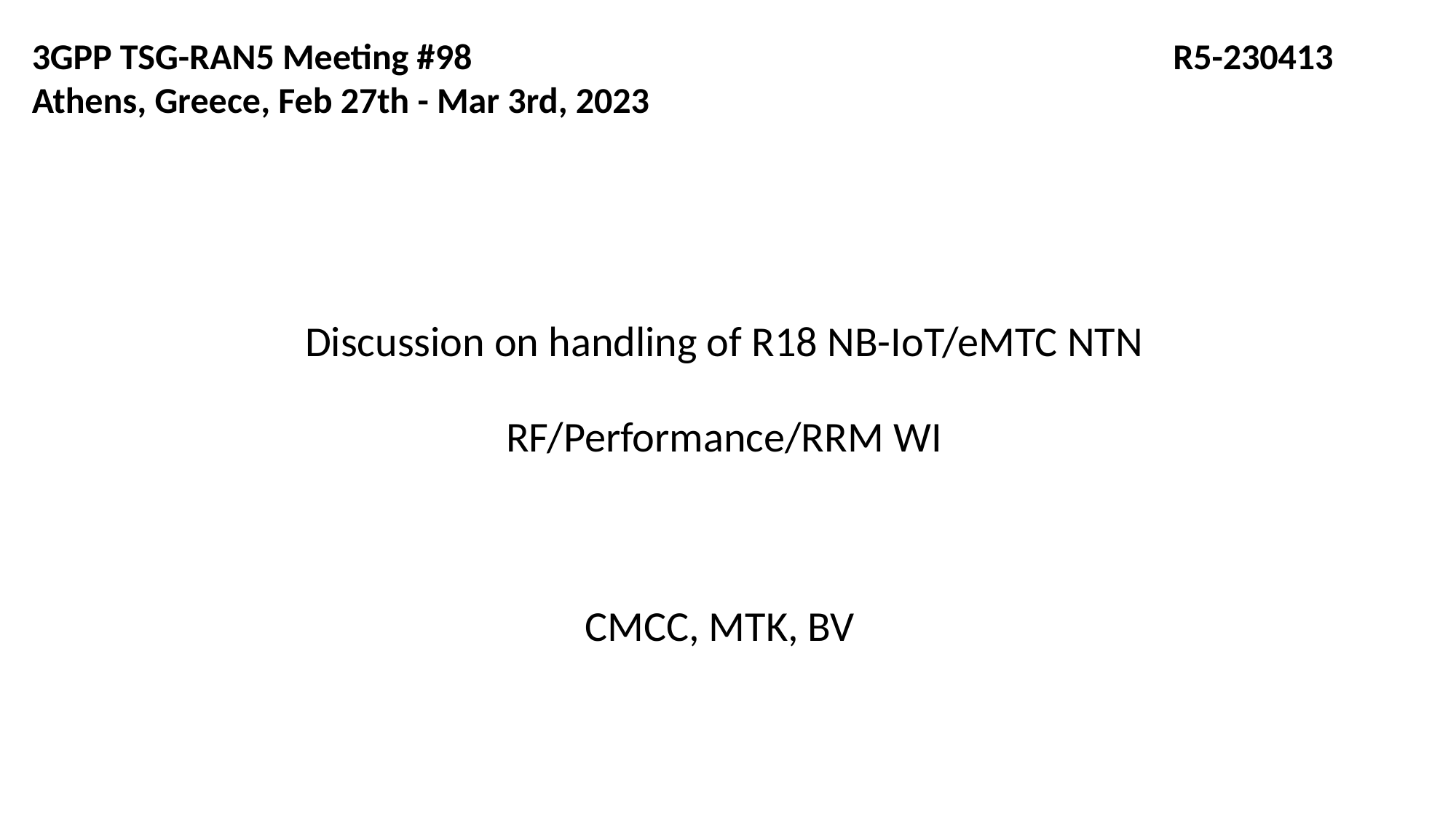

3GPP TSG-RAN5 Meeting #98 						      R5-230413
Athens, Greece, Feb 27th - Mar 3rd, 2023
# Discussion on handling of R18 NB-IoT/eMTC NTN RF/Performance/RRM WI
CMCC, MTK, BV